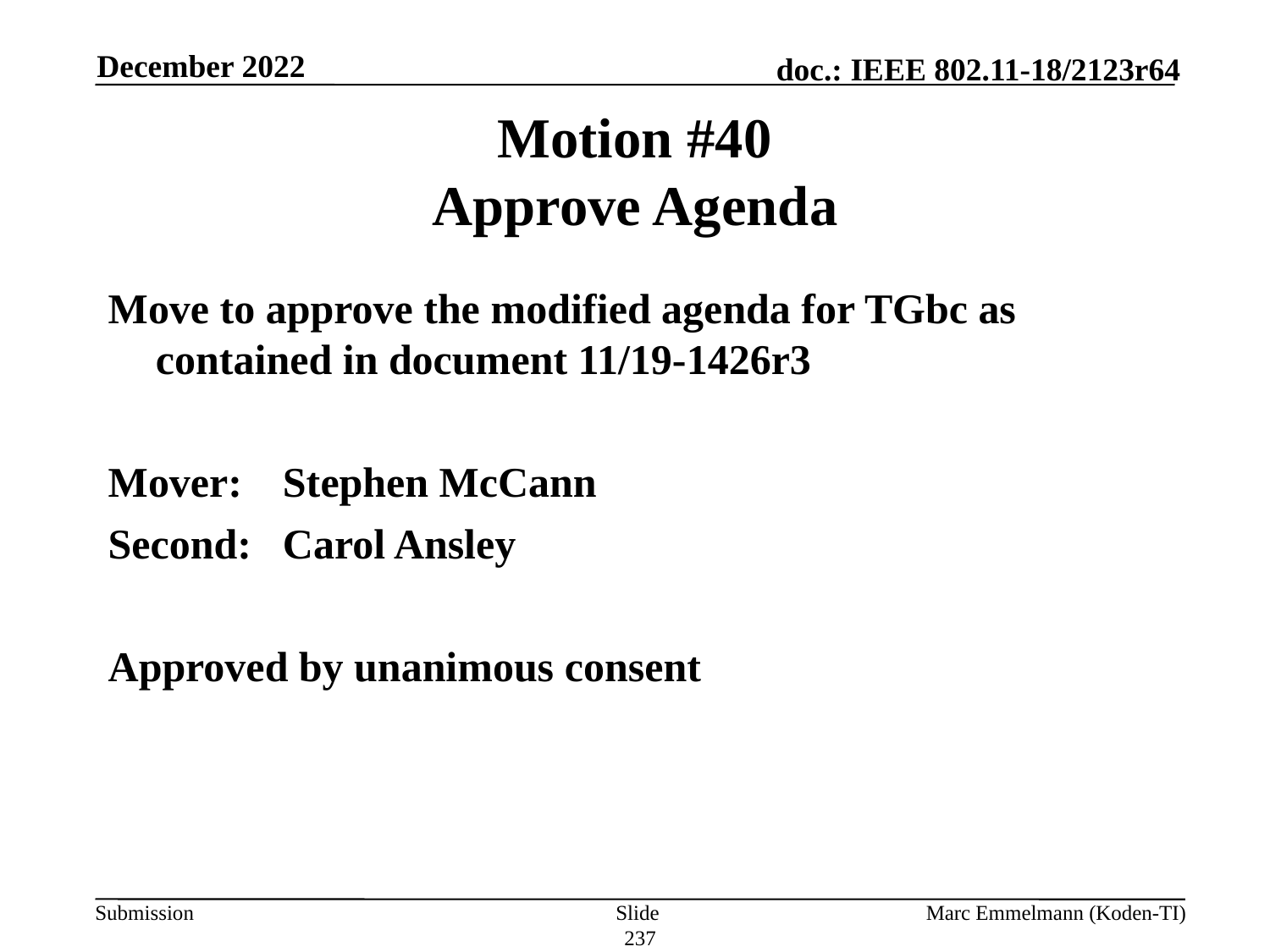

December 2022
# Motion #40 Approve Agenda
Move to approve the modified agenda for TGbc as contained in document 11/19-1426r3

Mover:	Stephen McCann
Second:	Carol Ansley

Approved by unanimous consent
Slide 237
Marc Emmelmann (Koden-TI)